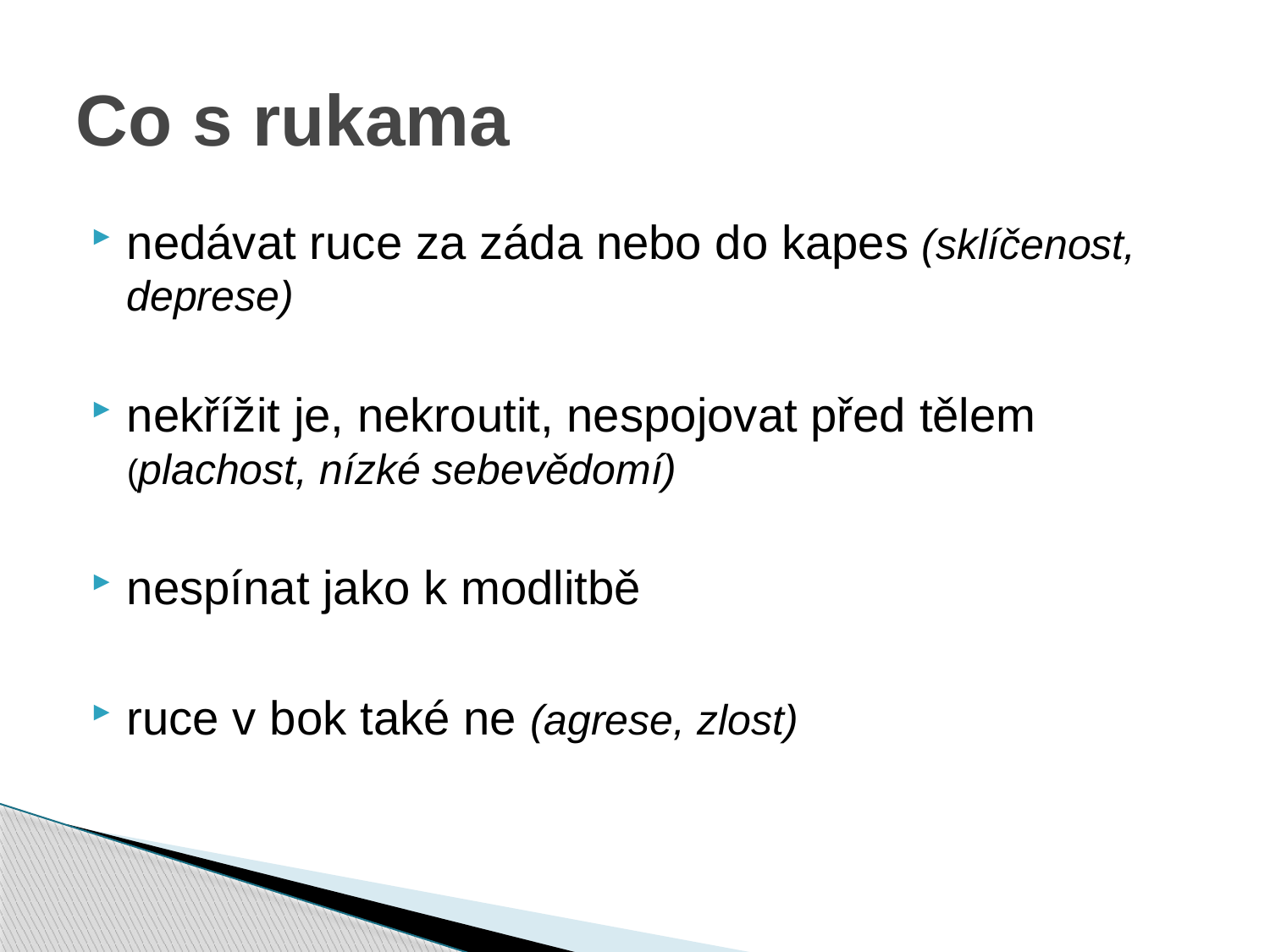

# Co s rukama
nedávat ruce za záda nebo do kapes (sklíčenost, deprese)

nekřížit je, nekroutit, nespojovat před tělem (plachost, nízké sebevědomí)

nespínat jako k modlitbě

ruce v bok také ne (agrese, zlost)